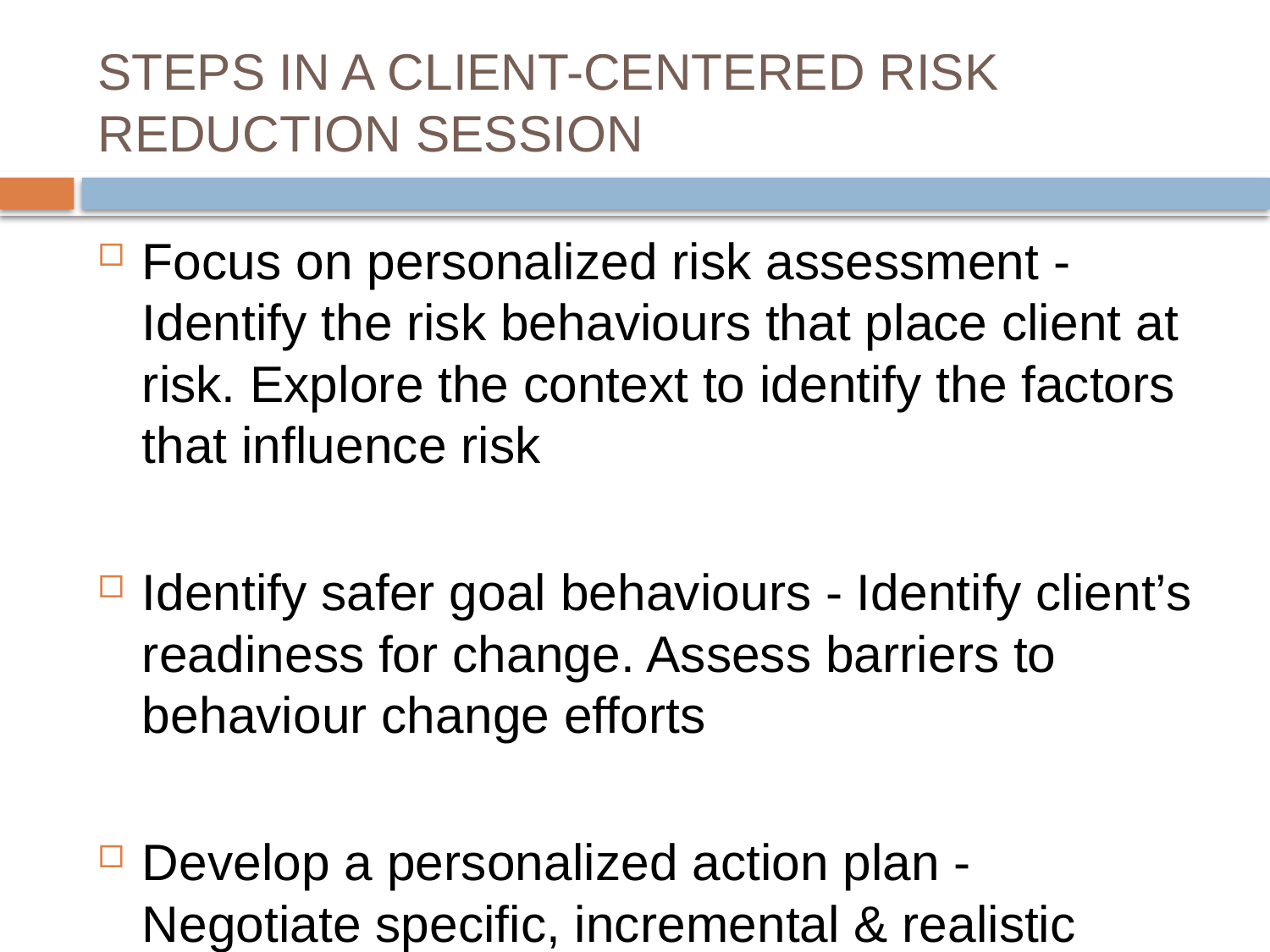

# STEPS IN A CLIENT-CENTERED RISK REDUCTION SESSION
Focus on personalized risk assessment - Identify the risk behaviours that place client at risk. Explore the context to identify the factors that influence risk

Identify safer goal behaviours - Identify client’s readiness for change. Assess barriers to behaviour change efforts

Develop a personalized action plan - Negotiate specific, incremental & realistic steps